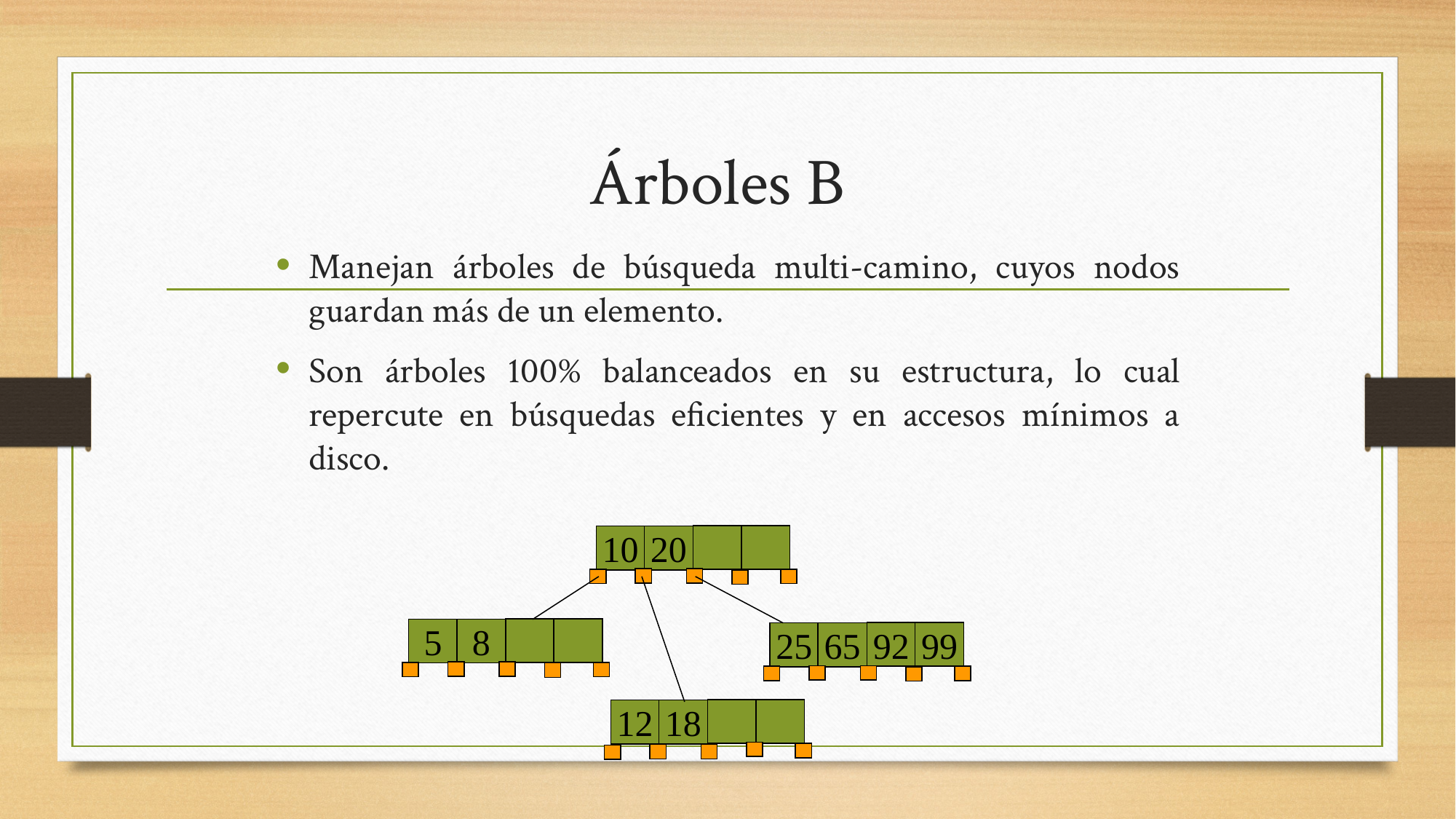

# Árboles B
Manejan árboles de búsqueda multi-camino, cuyos nodos guardan más de un elemento.
Son árboles 100% balanceados en su estructura, lo cual repercute en búsquedas eficientes y en accesos mínimos a disco.

10
20

5
8

92
99
25
65

12
18